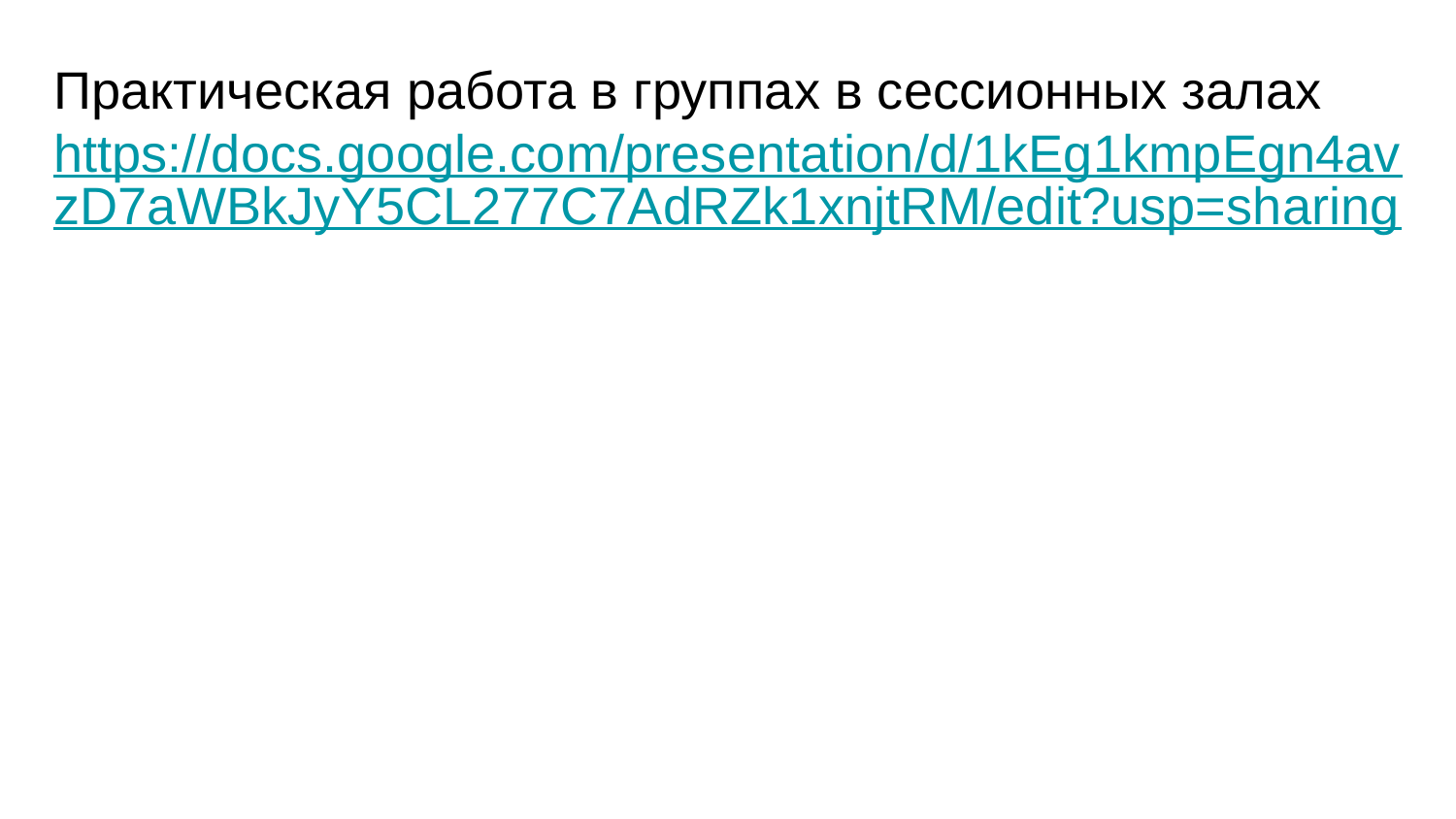

Практическая работа в группах в сессионных залах
https://docs.google.com/presentation/d/1kEg1kmpEgn4avzD7aWBkJyY5CL277C7AdRZk1xnjtRM/edit?usp=sharing